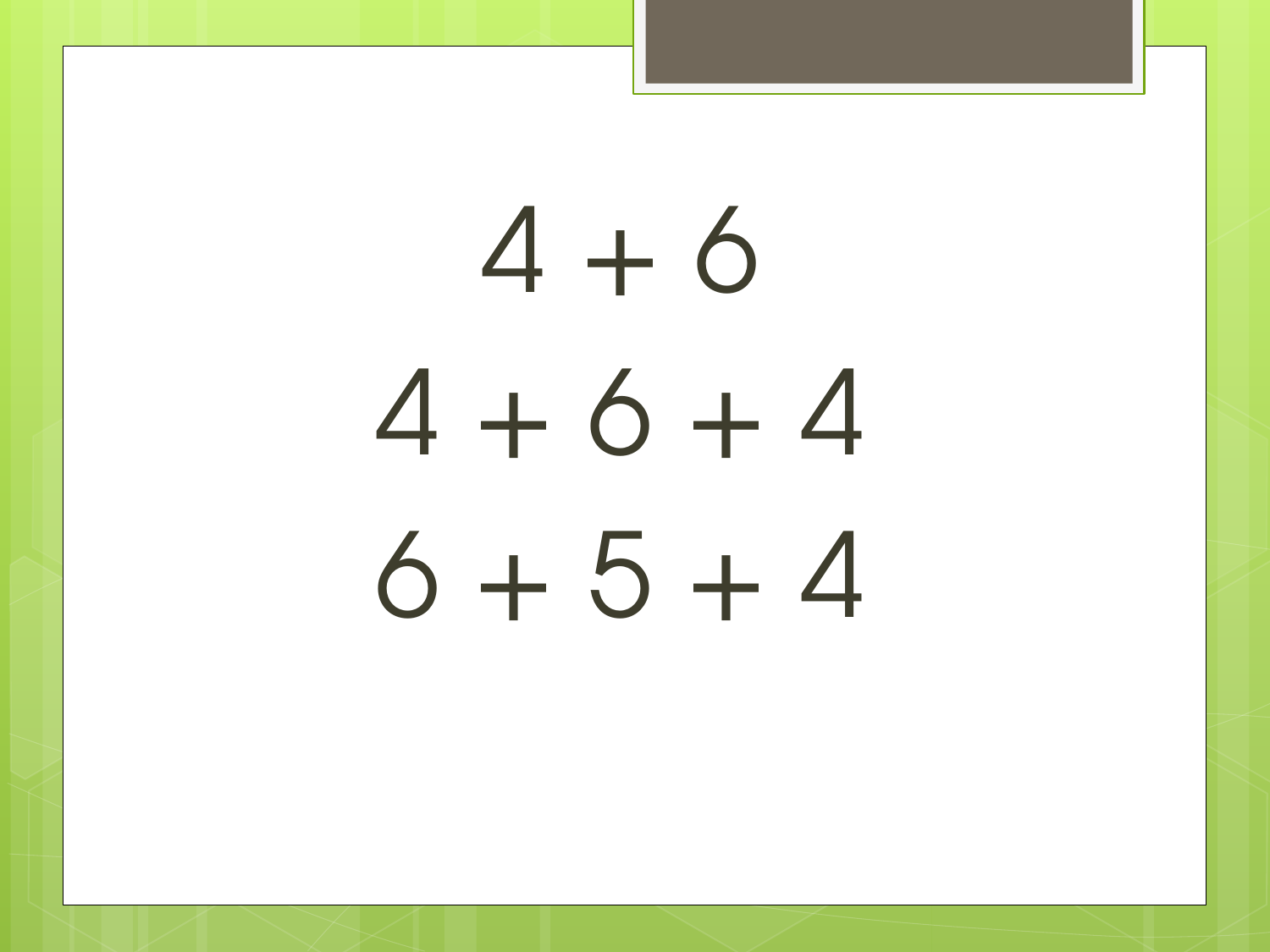

4 + 6
4 + 6 + 4
6 + 5 + 4